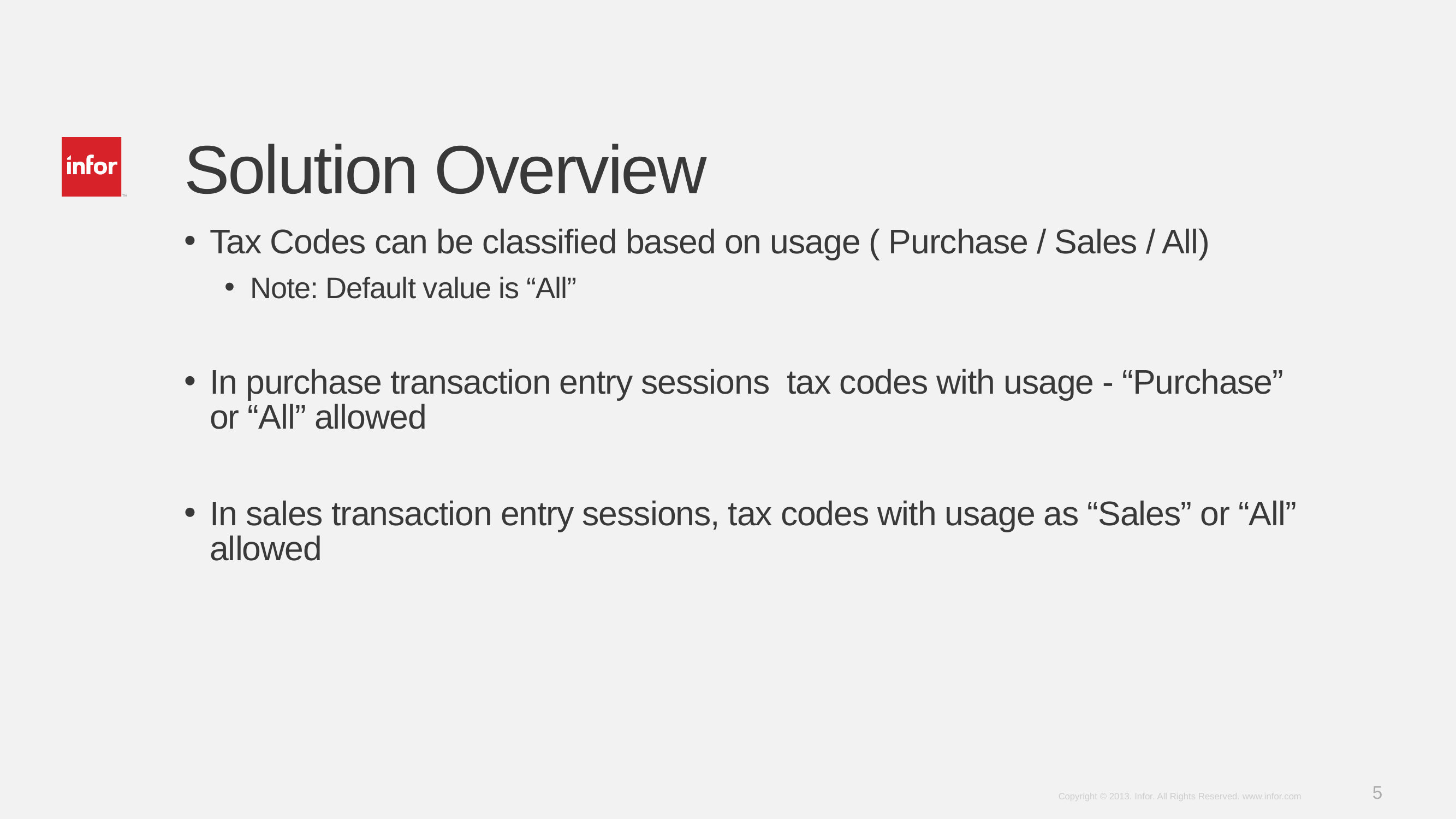

# Solution Overview
Tax Codes can be classified based on usage ( Purchase / Sales / All)
Note: Default value is “All”

In purchase transaction entry sessions  tax codes with usage - “Purchase” or “All” allowed

In sales transaction entry sessions, tax codes with usage as “Sales” or “All” allowed